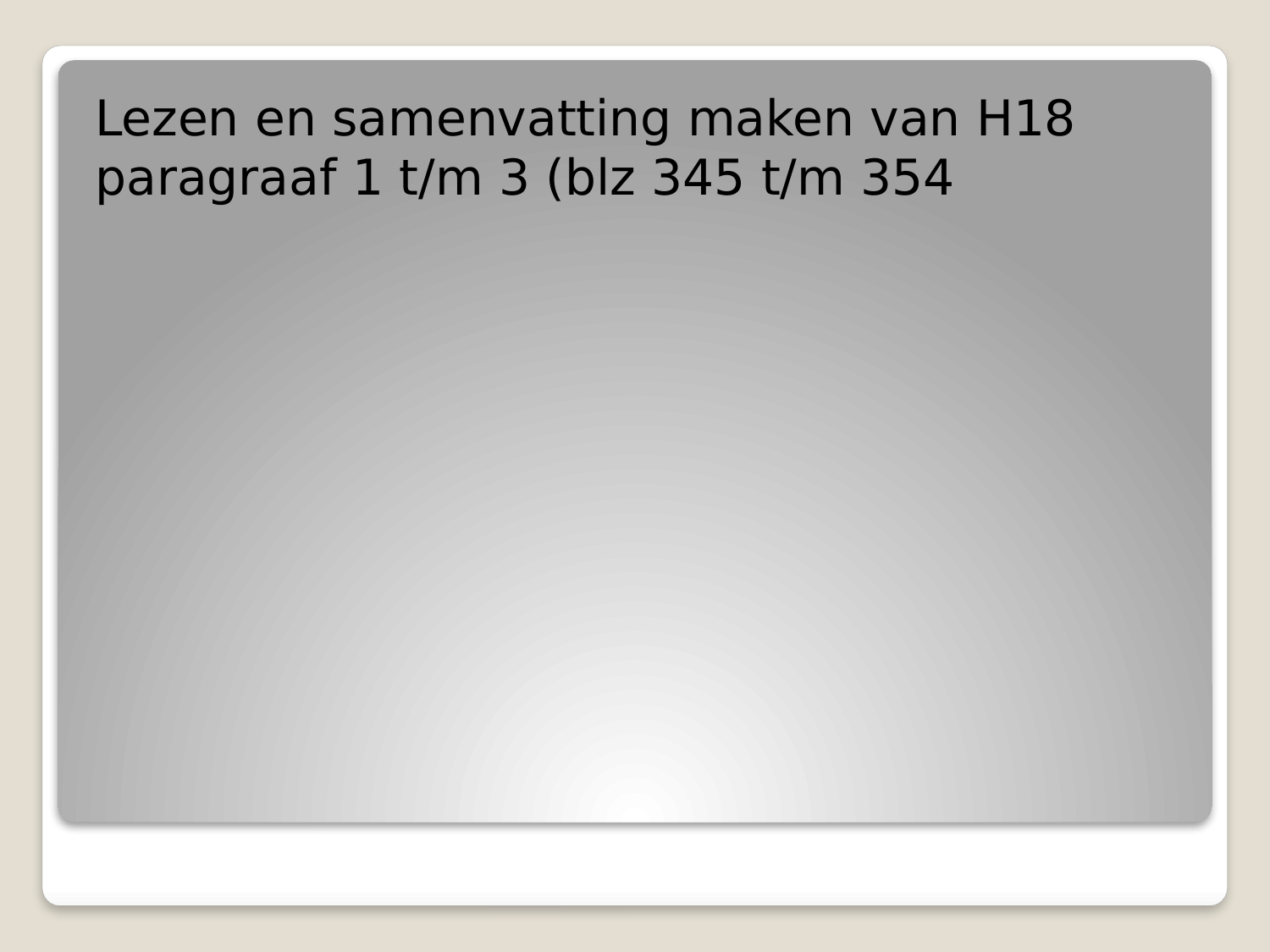

Lezen en samenvatting maken van H18 paragraaf 1 t/m 3 (blz 345 t/m 354
#